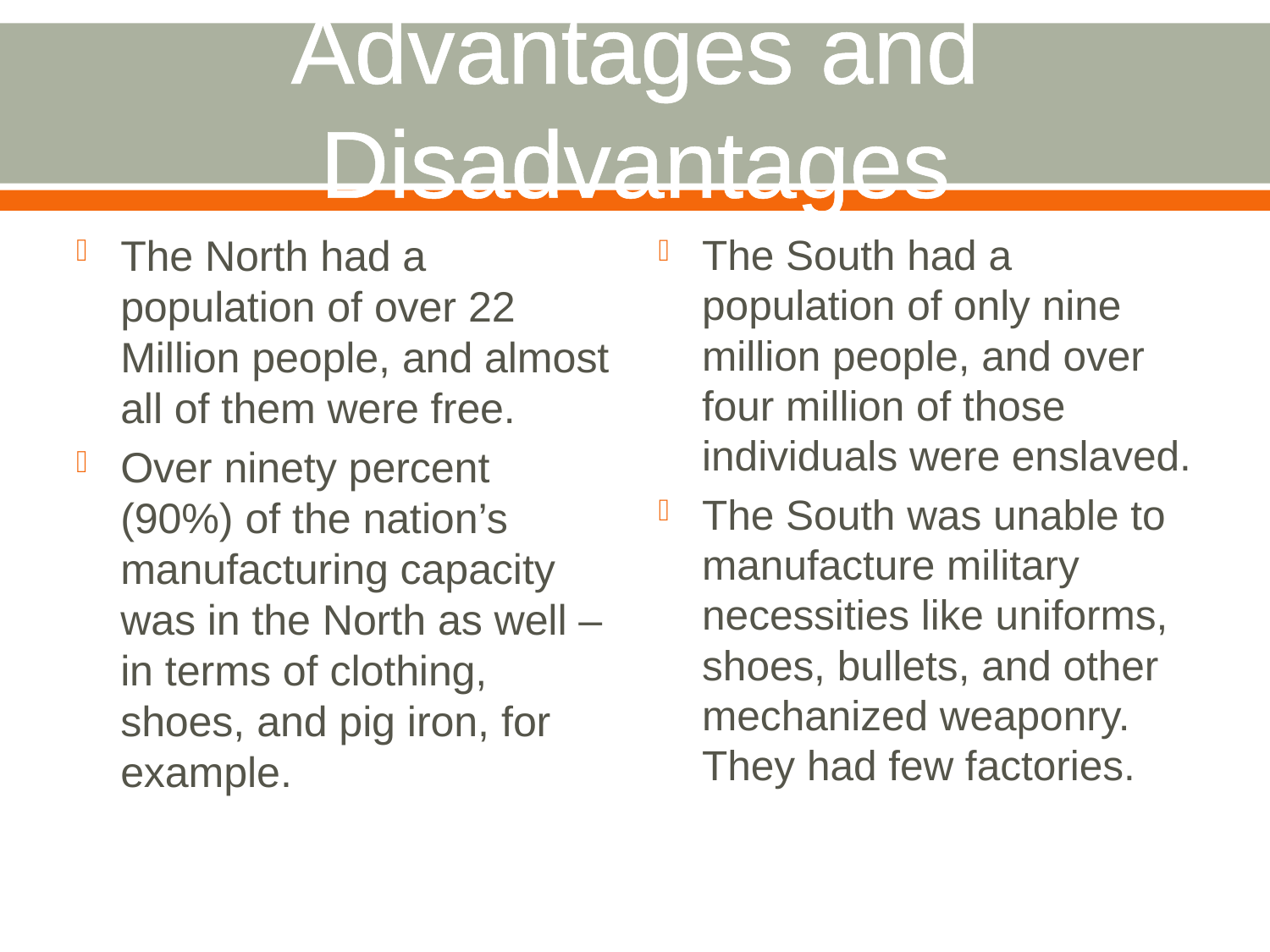

# Advantages and Disadvantages
The North had a population of over 22 Million people, and almost all of them were free.
Over ninety percent (90%) of the nation’s manufacturing capacity was in the North as well – in terms of clothing, shoes, and pig iron, for example.
The South had a population of only nine million people, and over four million of those individuals were enslaved.
The South was unable to manufacture military necessities like uniforms, shoes, bullets, and other mechanized weaponry.  They had few factories.